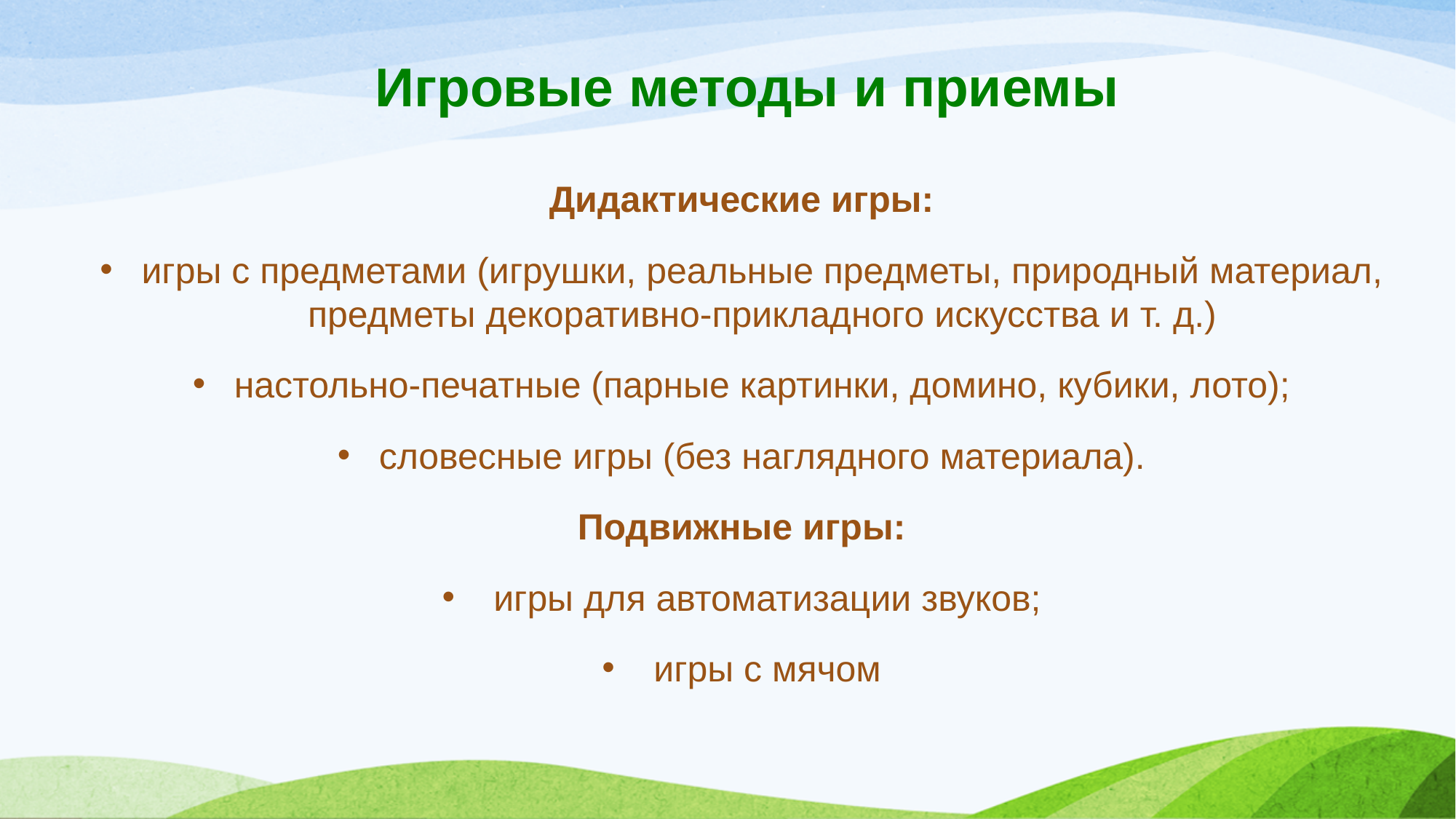

# Игровые методы и приемы
Дидактические игры:
игры с предметами (игрушки, реальные предметы, природный материал, предметы декоративно-прикладного искусства и т. д.)
настольно-печатные (парные картинки, домино, кубики, лото);
словесные игры (без наглядного материала).
Подвижные игры:
 игры для автоматизации звуков;
 игры с мячом